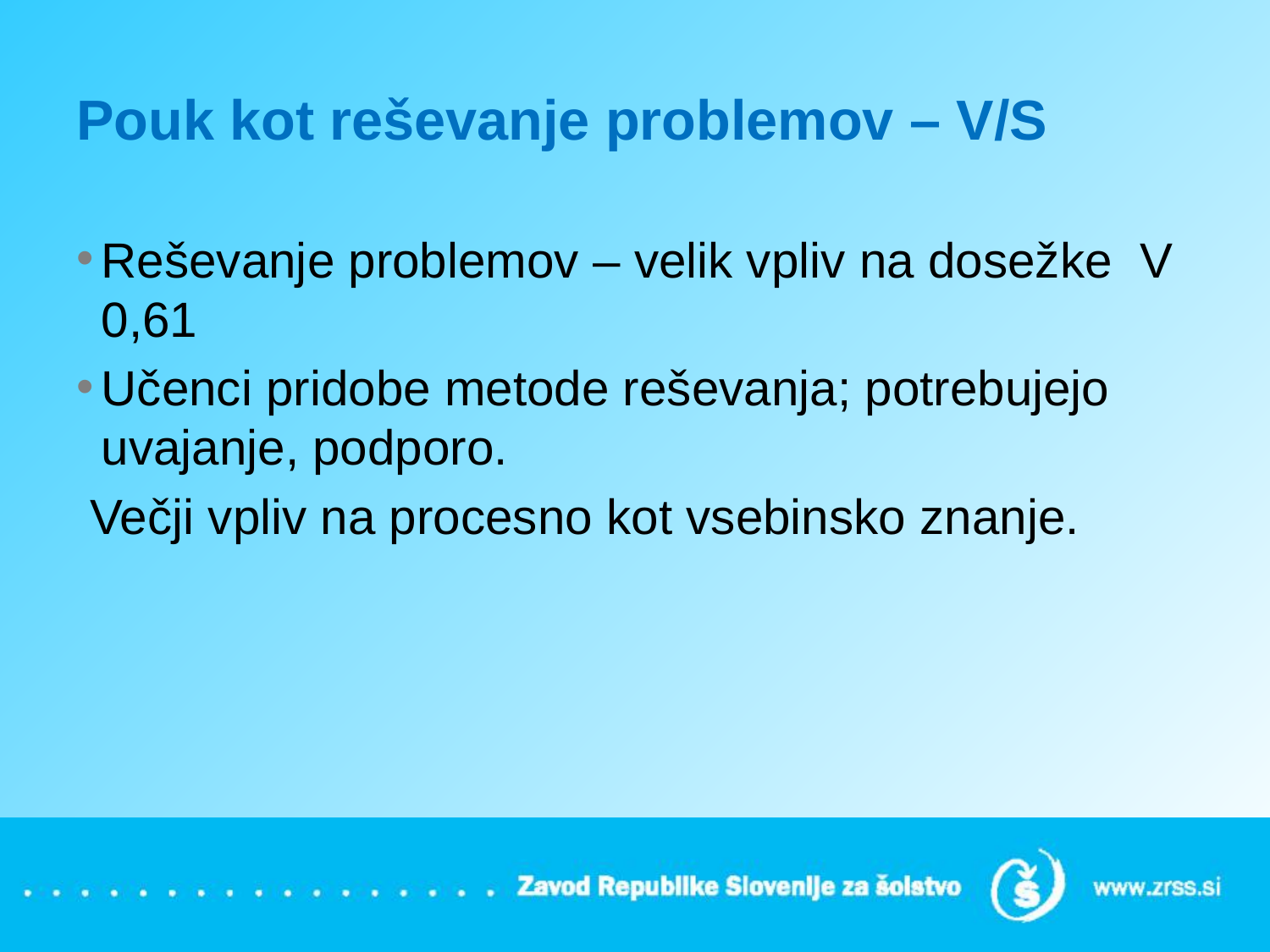

# Pouk kot reševanje problemov – V/S
Reševanje problemov – velik vpliv na dosežke  V 0,61
Učenci pridobe metode reševanja; potrebujejo uvajanje, podporo.
 Večji vpliv na procesno kot vsebinsko znanje.